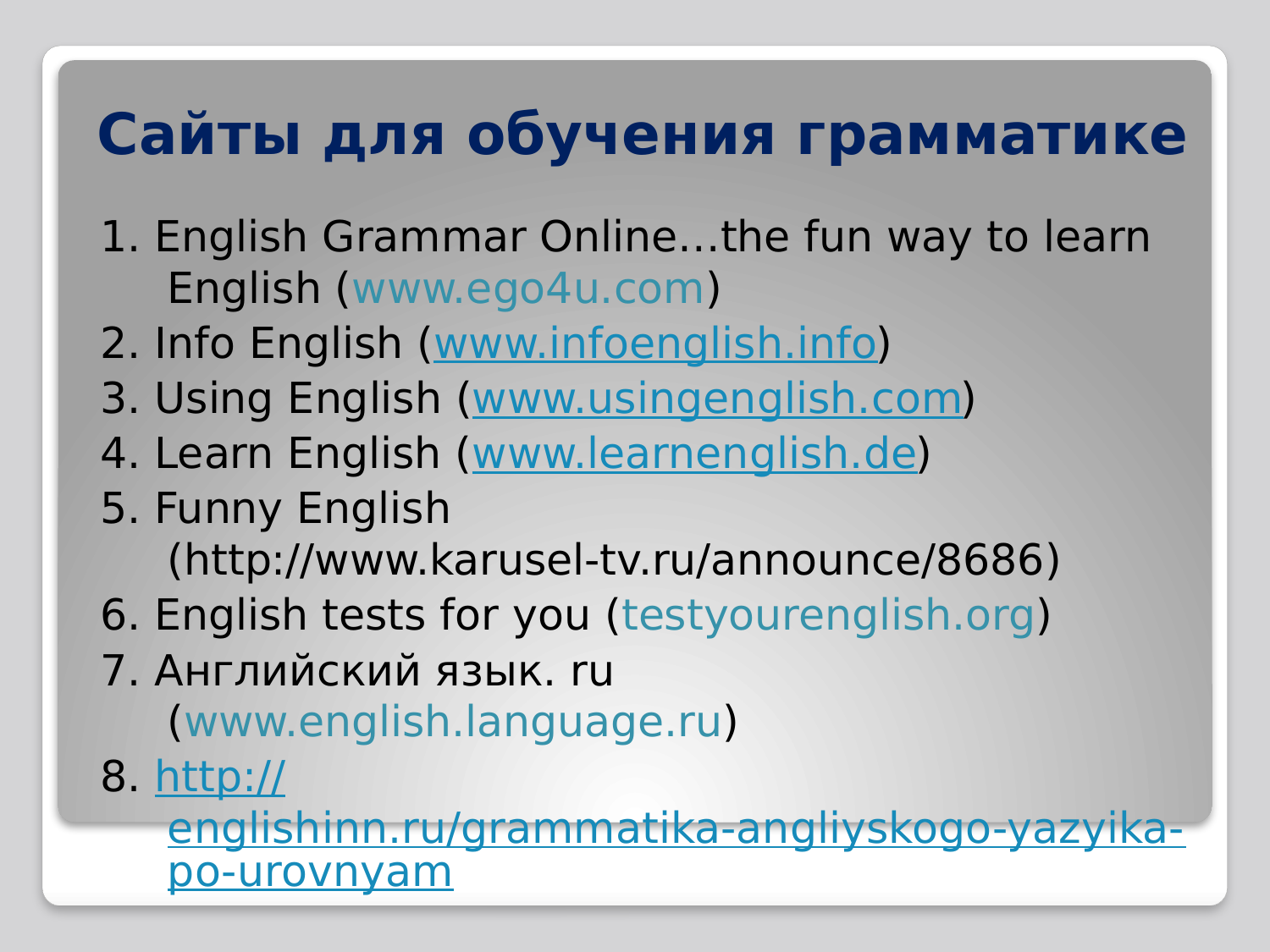

# Сайты для обучения грамматике
1. English Grammar Online…the fun way to learn English (www.ego4u.com)
2. Info English (www.infoenglish.info)
3. Using English (www.usingenglish.com)
4. Learn English (www.learnenglish.de)
5. Funny English (http://www.karusel-tv.ru/announce/8686)
6. English tests for you (testyourenglish.org)
7. Английский язык. ru (www.english.language.ru)
8. http://englishinn.ru/grammatika-angliyskogo-yazyika-po-urovnyam